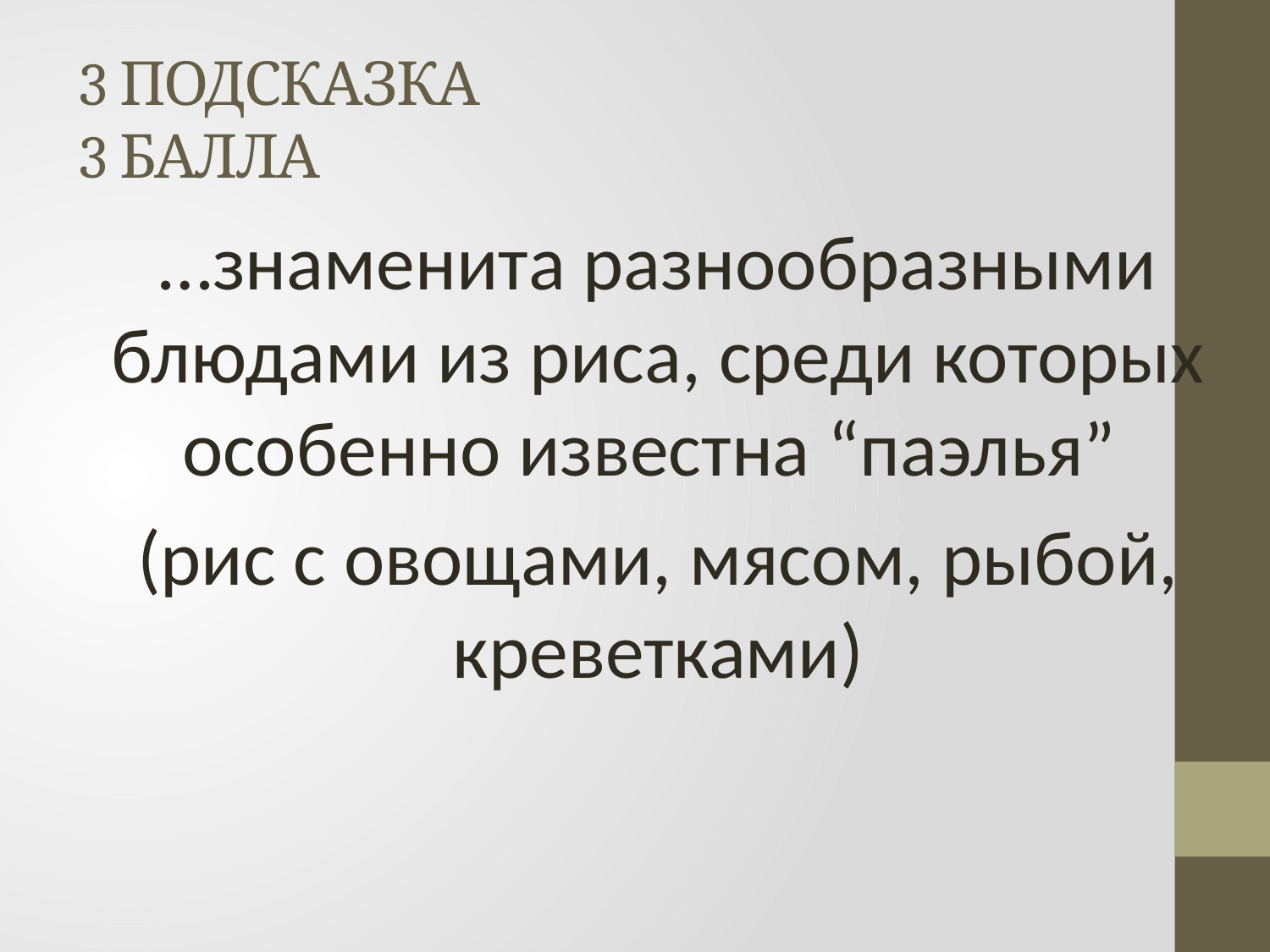

# 3 ПОДСКАЗКА 3 БАЛЛА
…знаменита разнообразными блюдами из риса, среди которых особенно известна “паэлья”
(рис с овощами, мясом, рыбой, креветками)